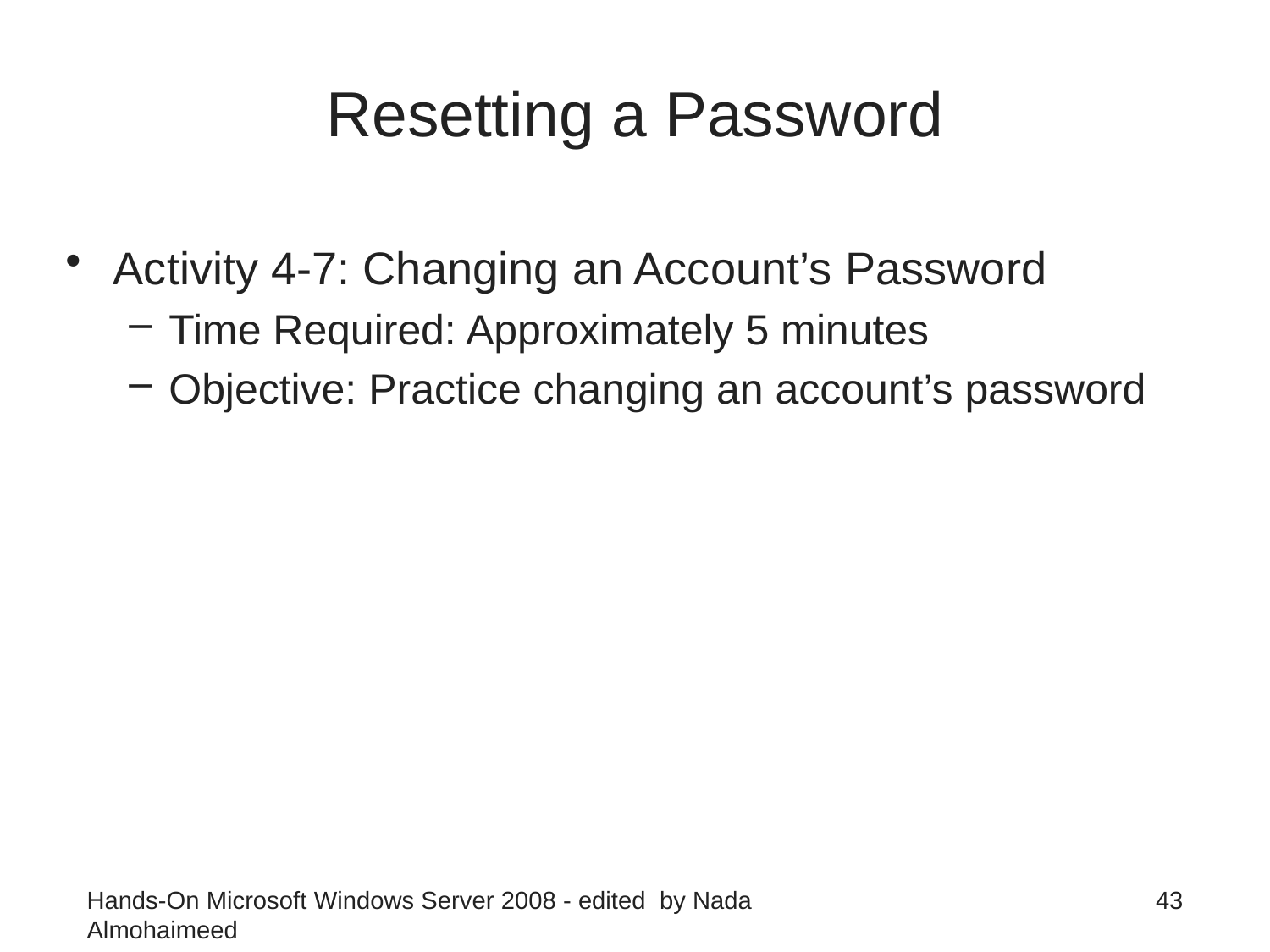

# Resetting a Password
Activity 4-7: Changing an Account’s Password
Time Required: Approximately 5 minutes
Objective: Practice changing an account’s password
Hands-On Microsoft Windows Server 2008 - edited  by Nada Almohaimeed
43